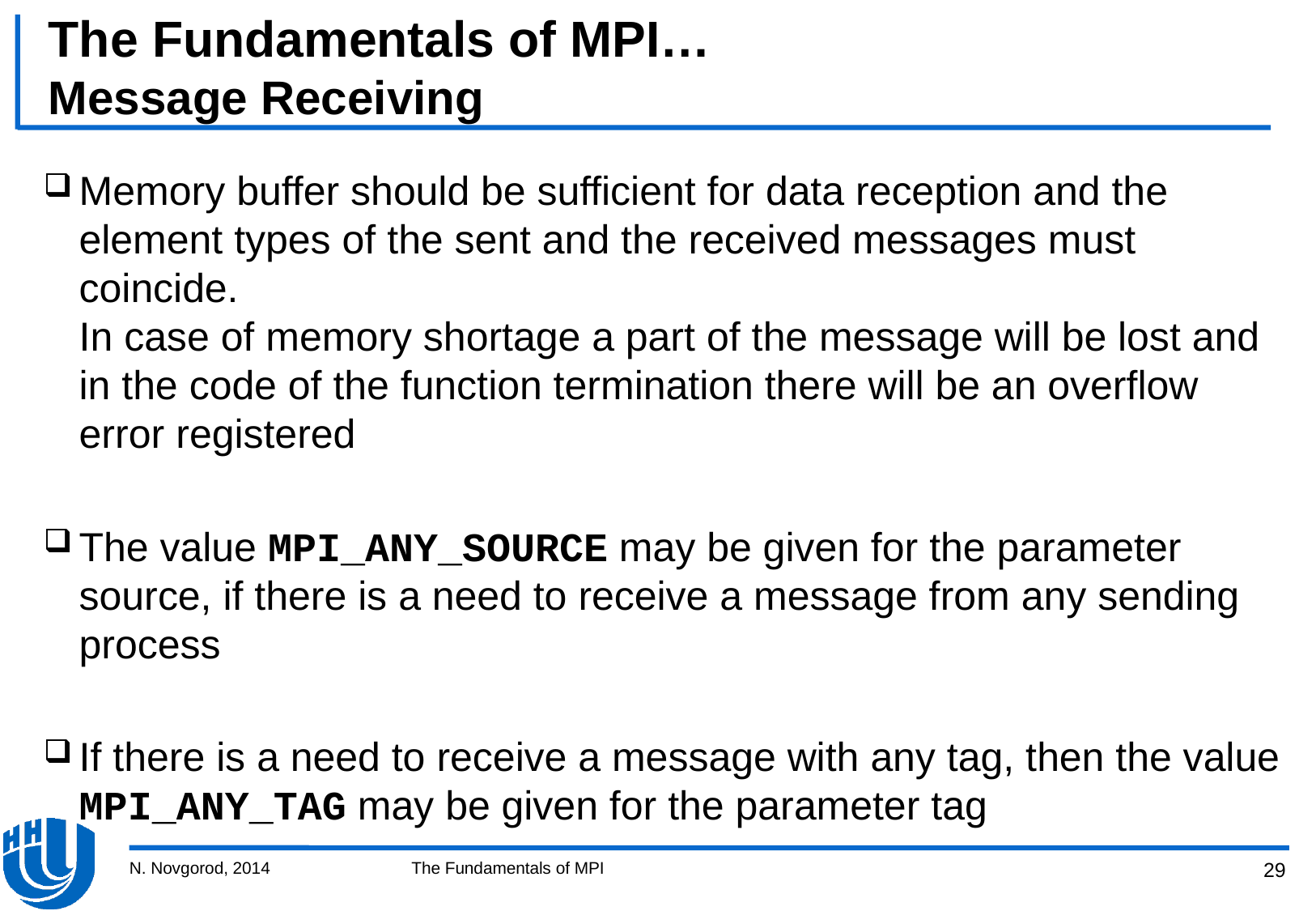

# The Fundamentals of MPI… Message Receiving
Memory buffer should be sufficient for data reception and the element types of the sent and the received messages must coincide.
In case of memory shortage a part of the message will be lost and in the code of the function termination there will be an overflow error registered

The value MPI_ANY_SOURCE may be given for the parameter source, if there is a need to receive a message from any sending process

If there is a need to receive a message with any tag, then the value MPI_ANY_TAG may be given for the parameter tag
N. Novgorod, 2014
The Fundamentals of MPI
29